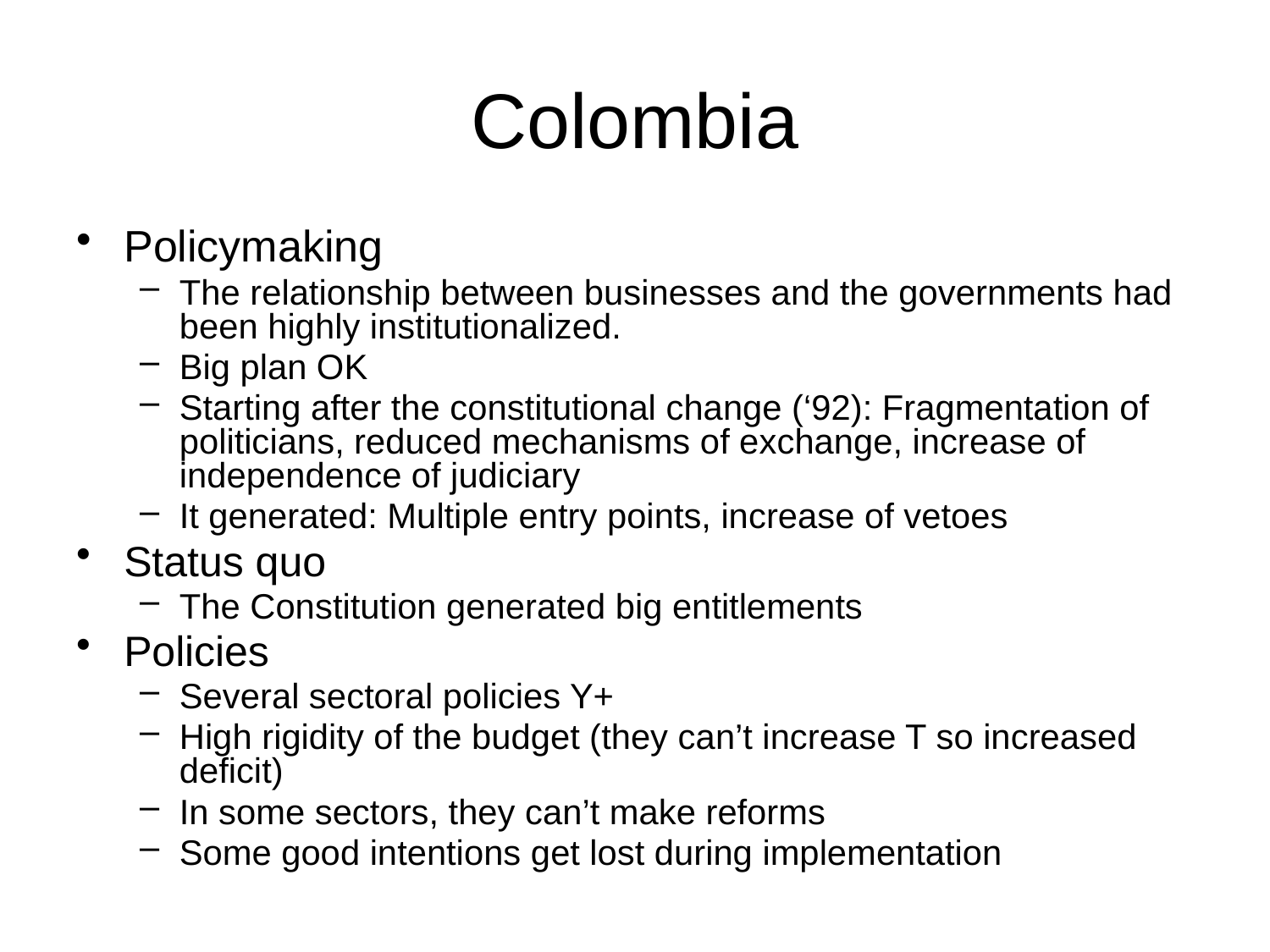

# Colombia
Policymaking
The relationship between businesses and the governments had been highly institutionalized.
Big plan OK
Starting after the constitutional change (‘92): Fragmentation of politicians, reduced mechanisms of exchange, increase of independence of judiciary
It generated: Multiple entry points, increase of vetoes
Status quo
The Constitution generated big entitlements
Policies
Several sectoral policies Y+
High rigidity of the budget (they can’t increase T so increased deficit)
In some sectors, they can’t make reforms
Some good intentions get lost during implementation